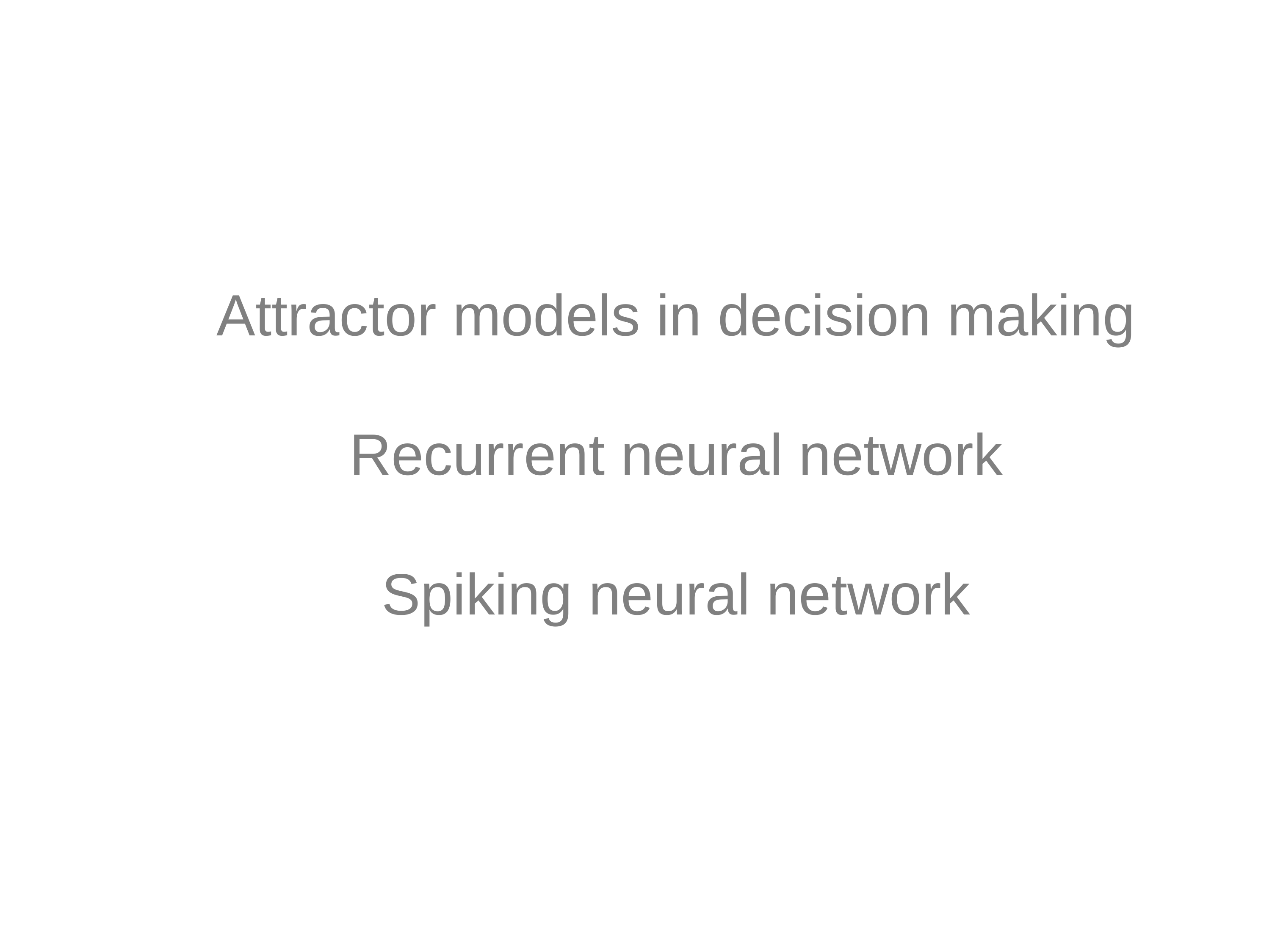

Attractor models in decision making

Recurrent neural network

Spiking neural network